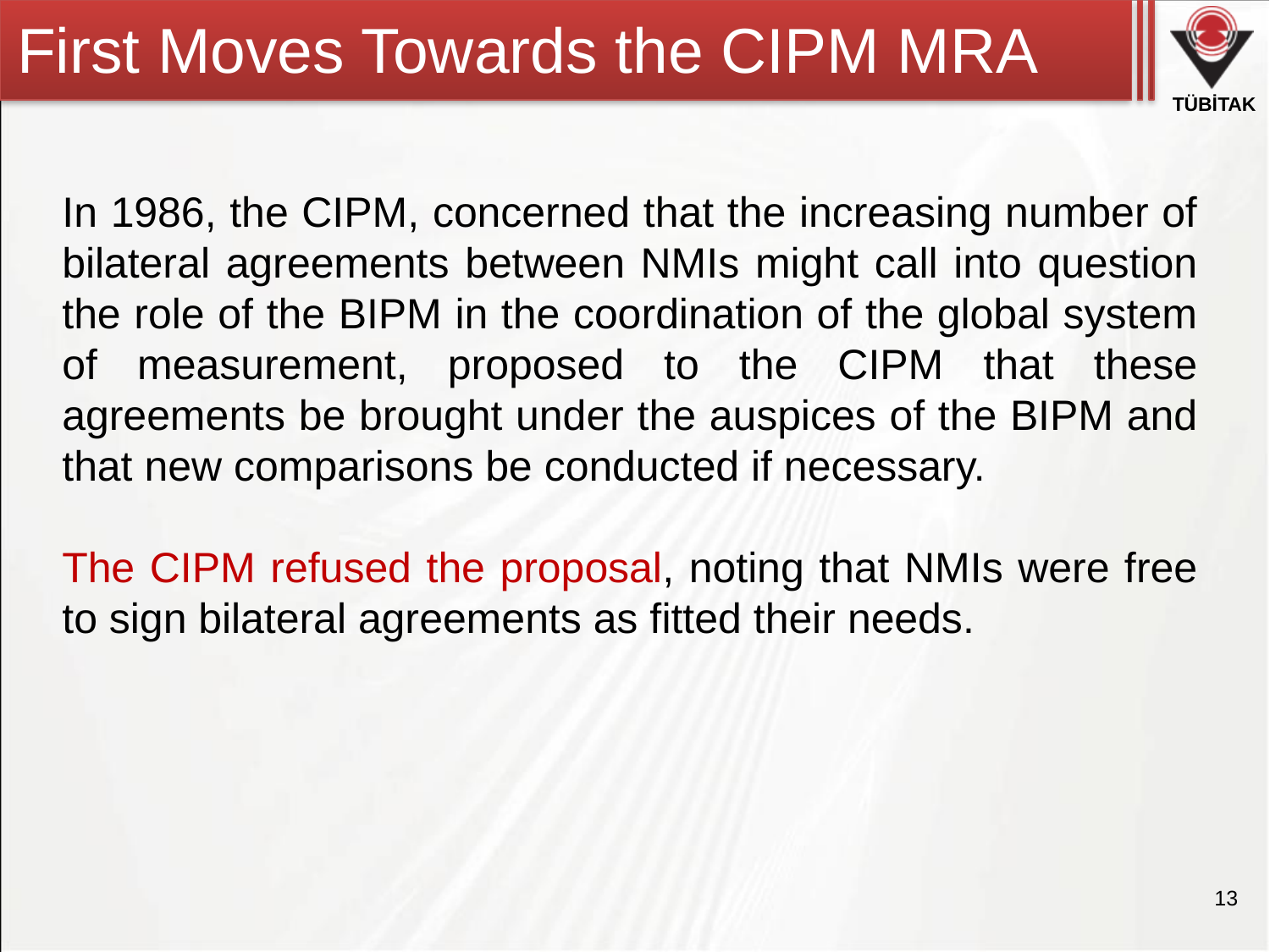

First Moves Towards the CIPM MRA
In 1986, the CIPM, concerned that the increasing number of bilateral agreements between NMIs might call into question the role of the BIPM in the coordination of the global system of measurement, proposed to the CIPM that these agreements be brought under the auspices of the BIPM and that new comparisons be conducted if necessary.

The CIPM refused the proposal, noting that NMIs were free to sign bilateral agreements as fitted their needs.
13